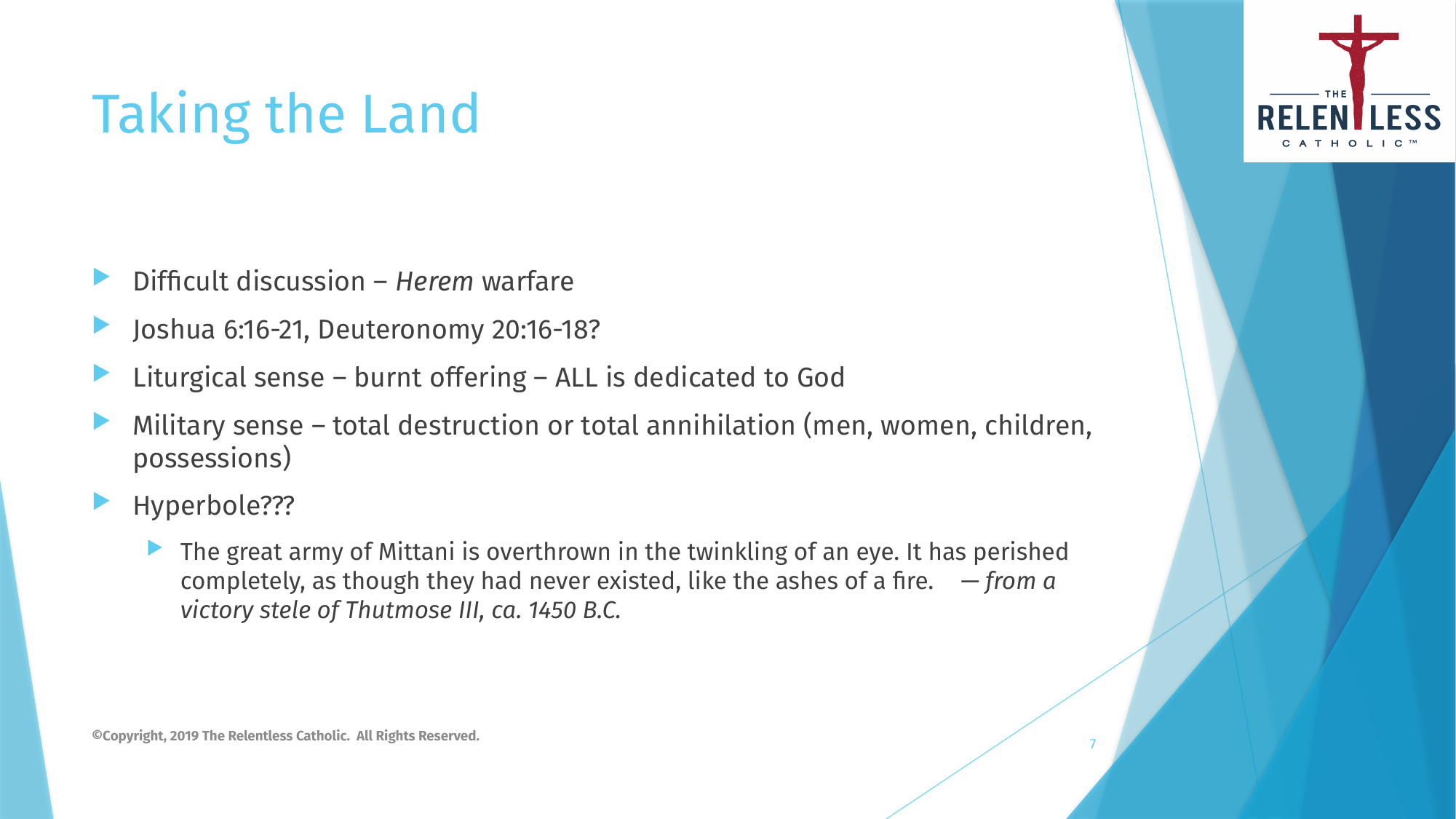

# Taking the Land
Difficult discussion – Herem warfare
Joshua 6:16-21, Deuteronomy 20:16-18?
Liturgical sense – burnt offering – ALL is dedicated to God
Military sense – total destruction or total annihilation (men, women, children, possessions)
Hyperbole???
The great army of Mittani is overthrown in the twinkling of an eye. It has perished completely, as though they had never existed, like the ashes of a fire.    — from a victory stele of Thutmose III, ca. 1450 B.C.
©Copyright, 2019 The Relentless Catholic.  All Rights Reserved.

7